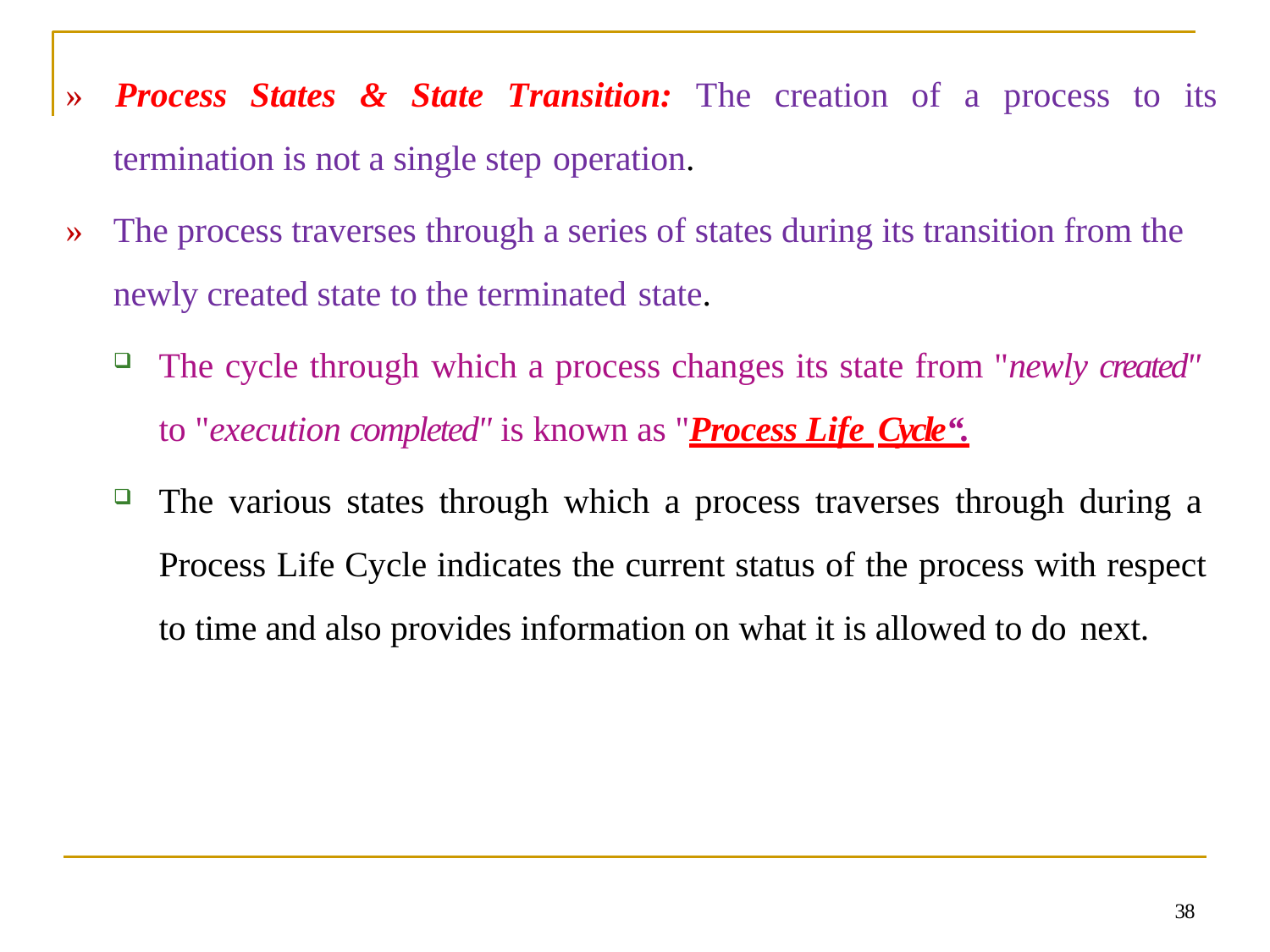

»	Process	States	&	State	Transition:	The	creation	of	a	process	to	its
termination is not a single step operation.
»	The process traverses through a series of states during its transition from the  newly created state to the terminated state.
The cycle through which a process changes its state from "newly created"
to "execution completed" is known as "Process Life Cycle“.
The various states through which a process traverses through during a  Process Life Cycle indicates the current status of the process with respect  to time and also provides information on what it is allowed to do next.
38